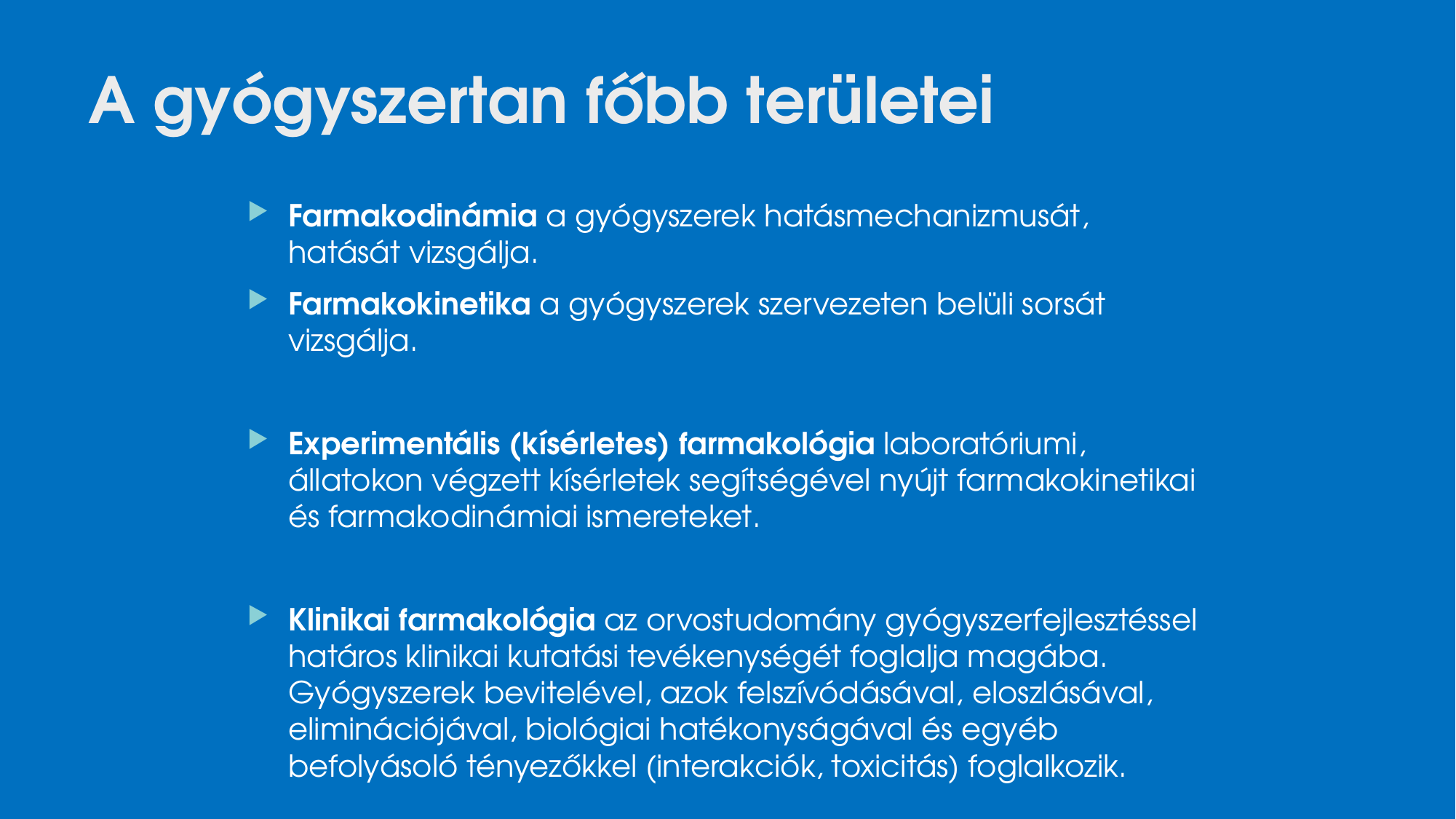

# A gyógyszertan főbb területei
Farmakodinámia a gyógyszerek hatásmechanizmusát, hatását vizsgálja.
Farmakokinetika a gyógyszerek szervezeten belüli sorsát vizsgálja.

Experimentális (kísérletes) farmakológia laboratóriumi, állatokon végzett kísérletek segítségével nyújt farmakokinetikai és farmakodinámiai ismereteket.

Klinikai farmakológia az orvostudomány gyógyszerfejlesztéssel határos klinikai kutatási tevékenységét foglalja magába. Gyógyszerek bevitelével, azok felszívódásával, eloszlásával, eliminációjával, biológiai hatékonyságával és egyéb befolyásoló tényezőkkel (interakciók, toxicitás) foglalkozik.